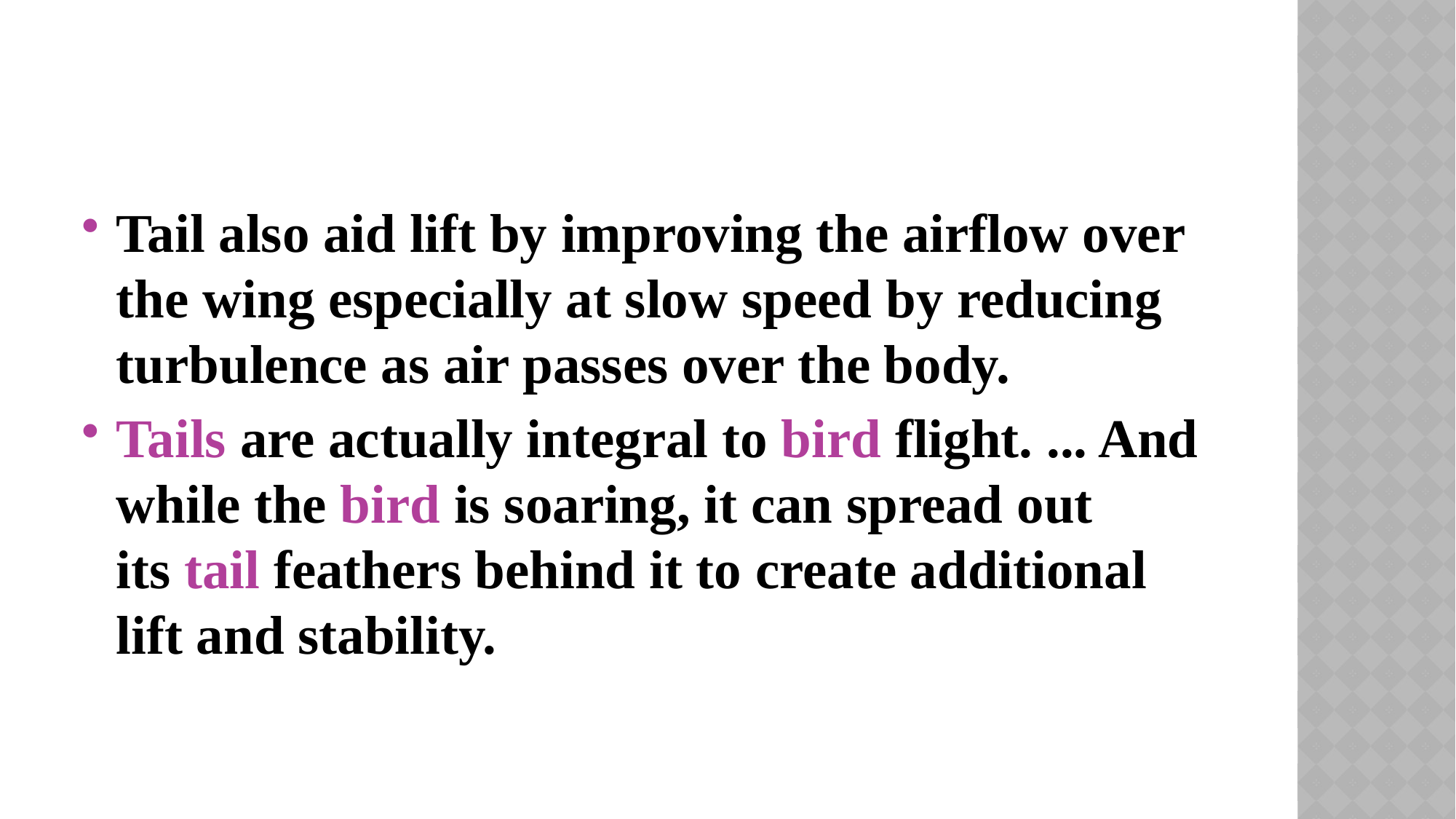

#
Tail also aid lift by improving the airflow over the wing especially at slow speed by reducing turbulence as air passes over the body.
Tails are actually integral to bird flight. ... And while the bird is soaring, it can spread out its tail feathers behind it to create additional lift and stability.